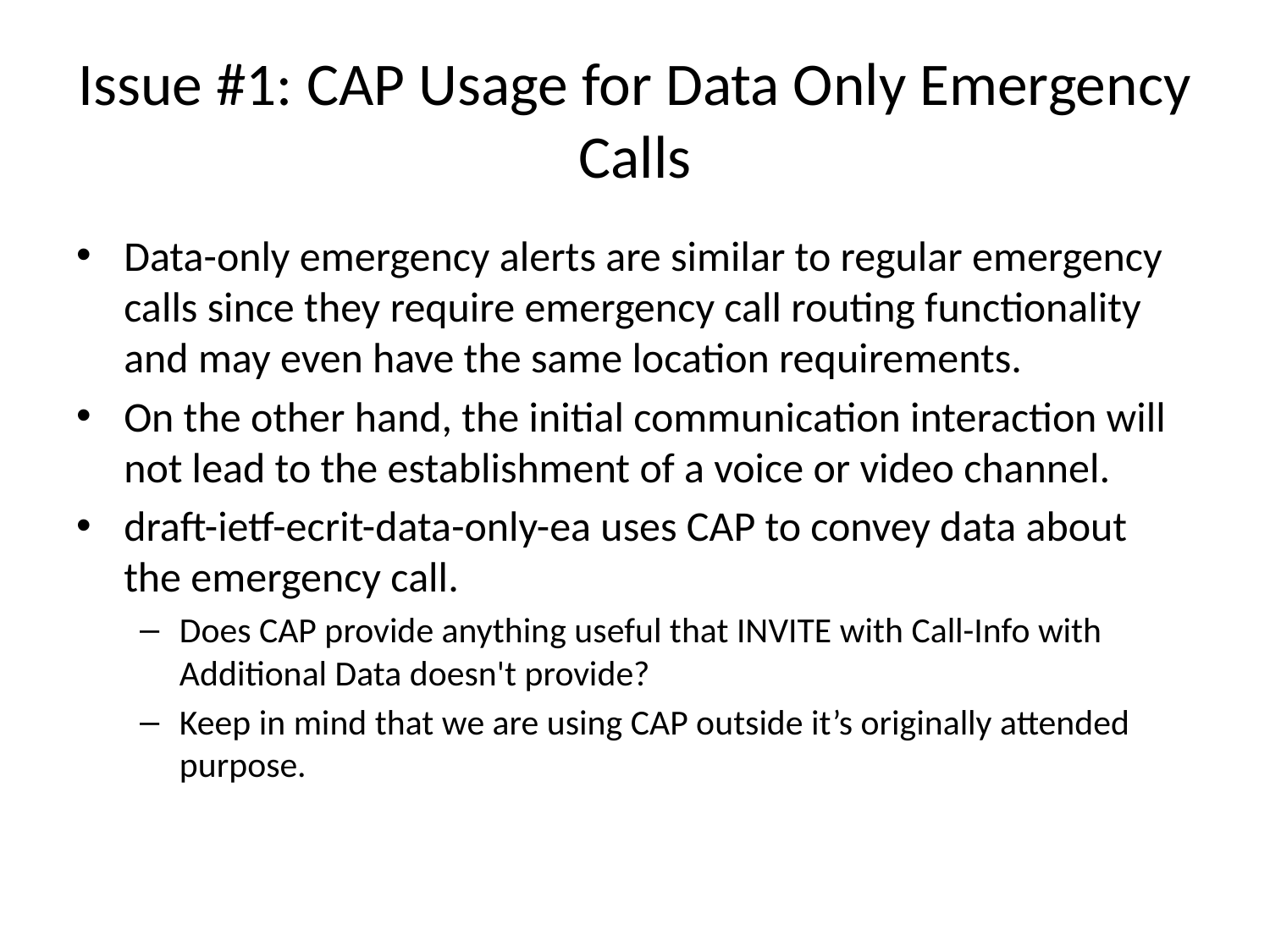

# Issue #1: CAP Usage for Data Only Emergency Calls
Data-only emergency alerts are similar to regular emergency calls since they require emergency call routing functionality and may even have the same location requirements.
On the other hand, the initial communication interaction will not lead to the establishment of a voice or video channel.
draft-ietf-ecrit-data-only-ea uses CAP to convey data about the emergency call.
Does CAP provide anything useful that INVITE with Call-Info with Additional Data doesn't provide?
Keep in mind that we are using CAP outside it’s originally attended purpose.